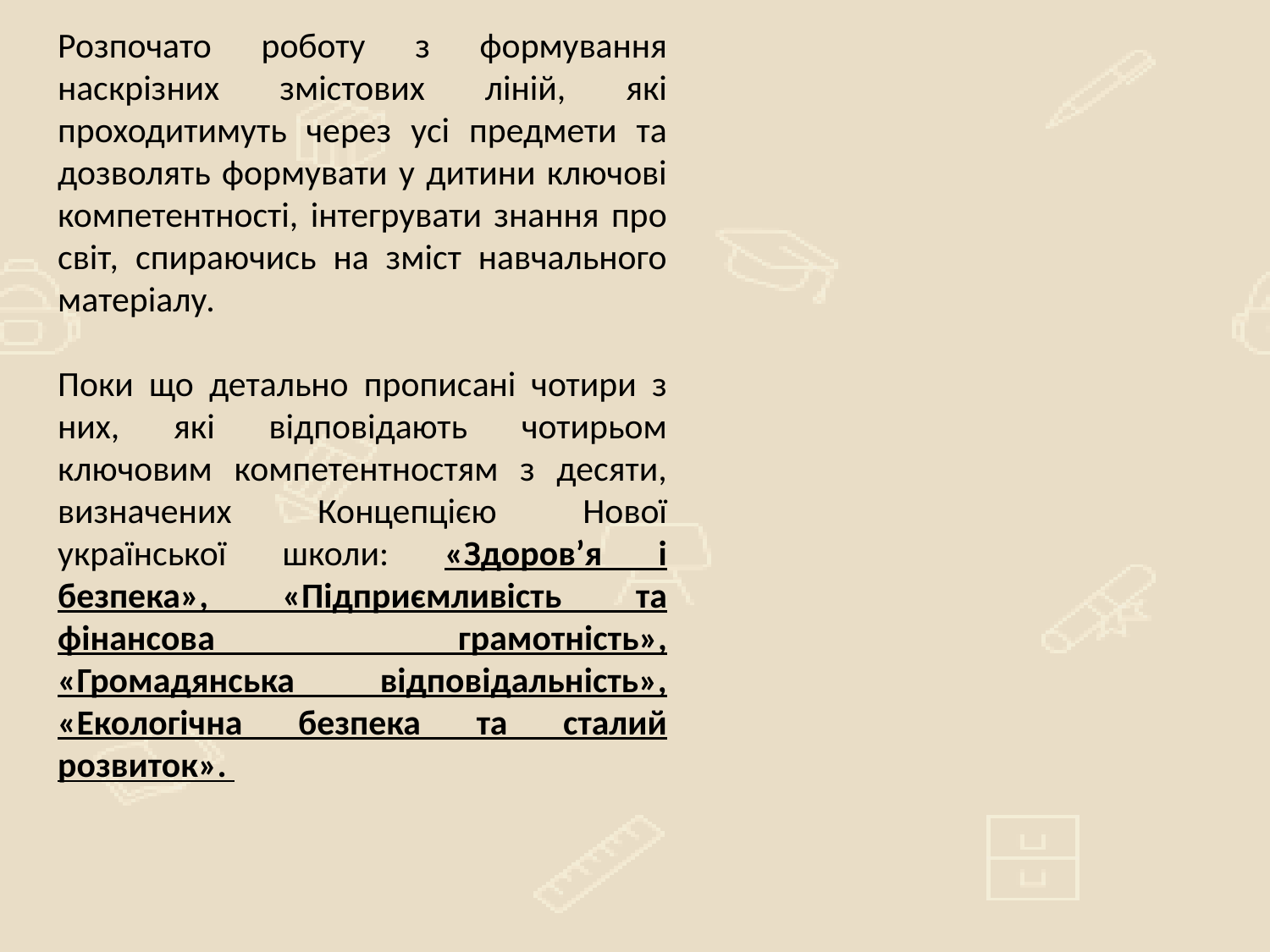

Розпочато роботу з формування наскрізних змістових ліній, які проходитимуть через усі предмети та дозволять формувати у дитини ключові компетентності, інтегрувати знання про світ, спираючись на зміст навчального матеріалу.

Поки що детально прописані чотири з них, які відповідають чотирьом ключовим компетентностям з десяти, визначених Концепцією Нової української школи: «Здоров’я і безпека», «Підприємливість та фінансова грамотність», «Громадянська відповідальність», «Екологічна безпека та сталий розвиток».